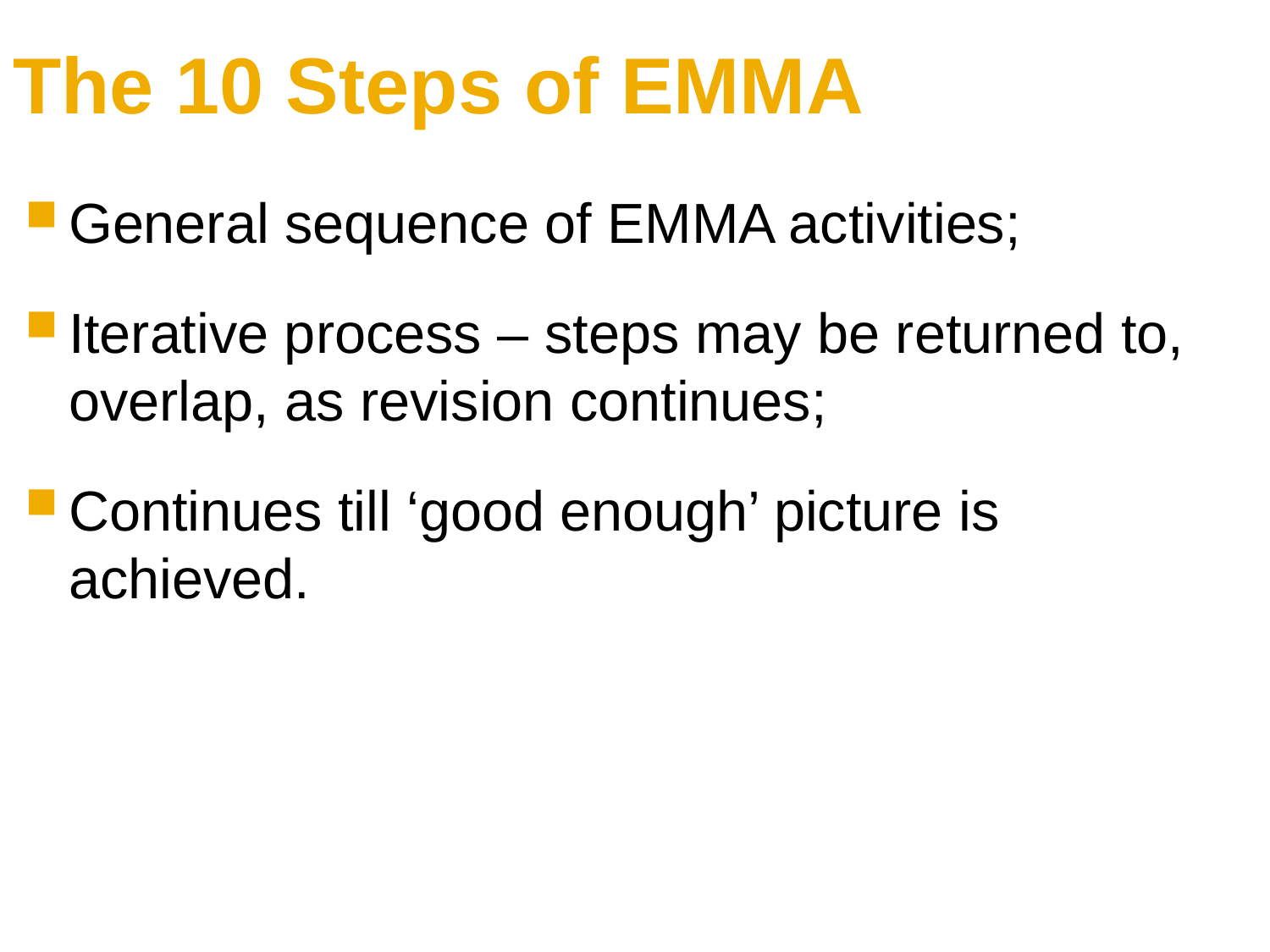

The 10 Steps of EMMA
General sequence of EMMA activities;
Iterative process – steps may be returned to, overlap, as revision continues;
Continues till ‘good enough’ picture is achieved.